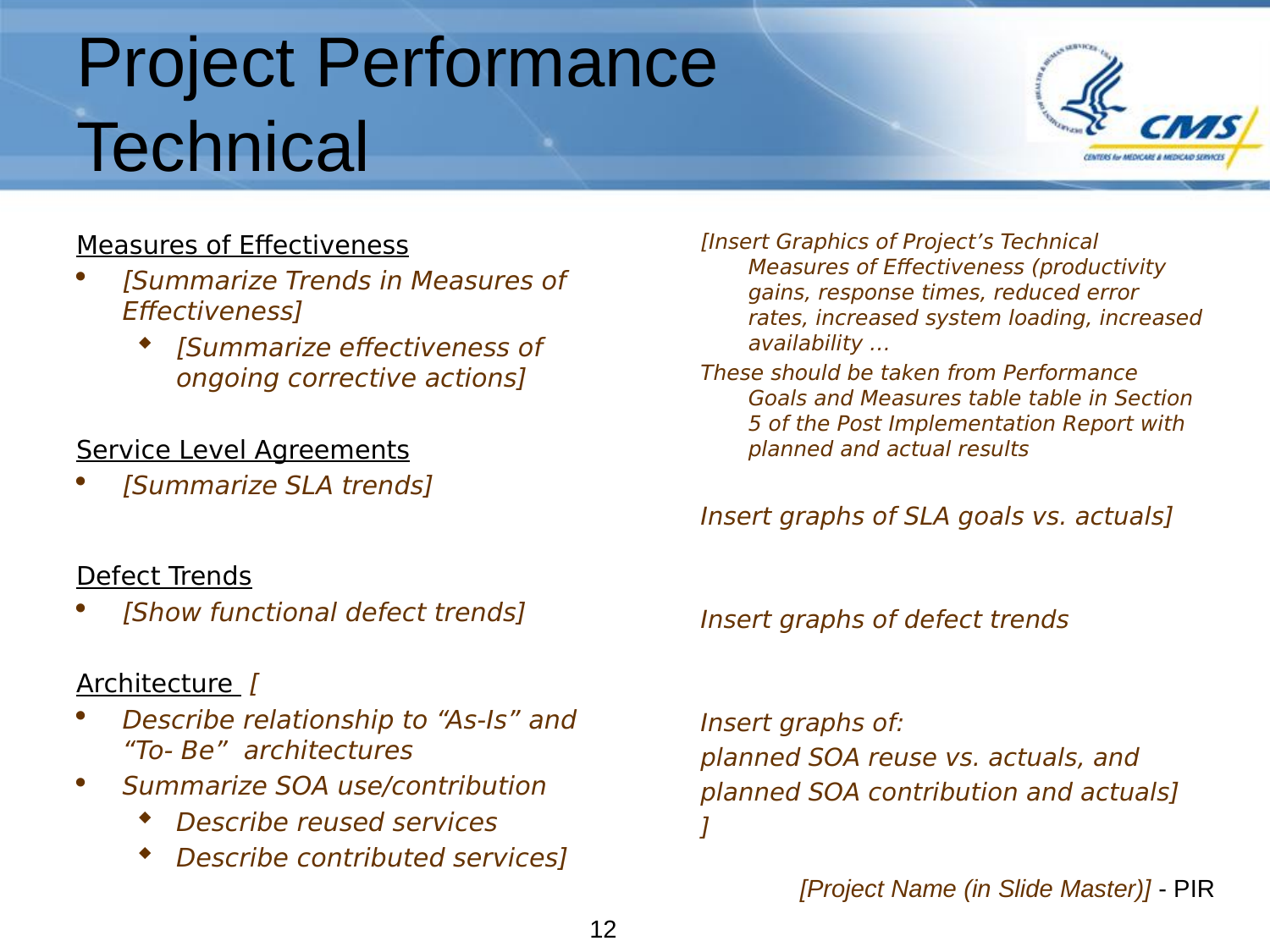

# Project Performance Technical
Measures of Effectiveness
[Summarize Trends in Measures of Effectiveness]
[Summarize effectiveness of ongoing corrective actions]

Service Level Agreements
[Summarize SLA trends]

Defect Trends
[Show functional defect trends]

Architecture  [
Describe relationship to “As-Is” and “To- Be”  architectures
Summarize SOA use/contribution
Describe reused services
Describe contributed services]
[Insert Graphics of Project’s Technical Measures of Effectiveness (productivity gains, response times, reduced error rates, increased system loading, increased availability …
These should be taken from Performance Goals and Measures table table in Section 5 of the Post Implementation Report with planned and actual results

Insert graphs of SLA goals vs. actuals]

Insert graphs of defect trends

Insert graphs of:
planned SOA reuse vs. actuals, and
planned SOA contribution and actuals]
]
[Project Name (in Slide Master)] - PIR
12